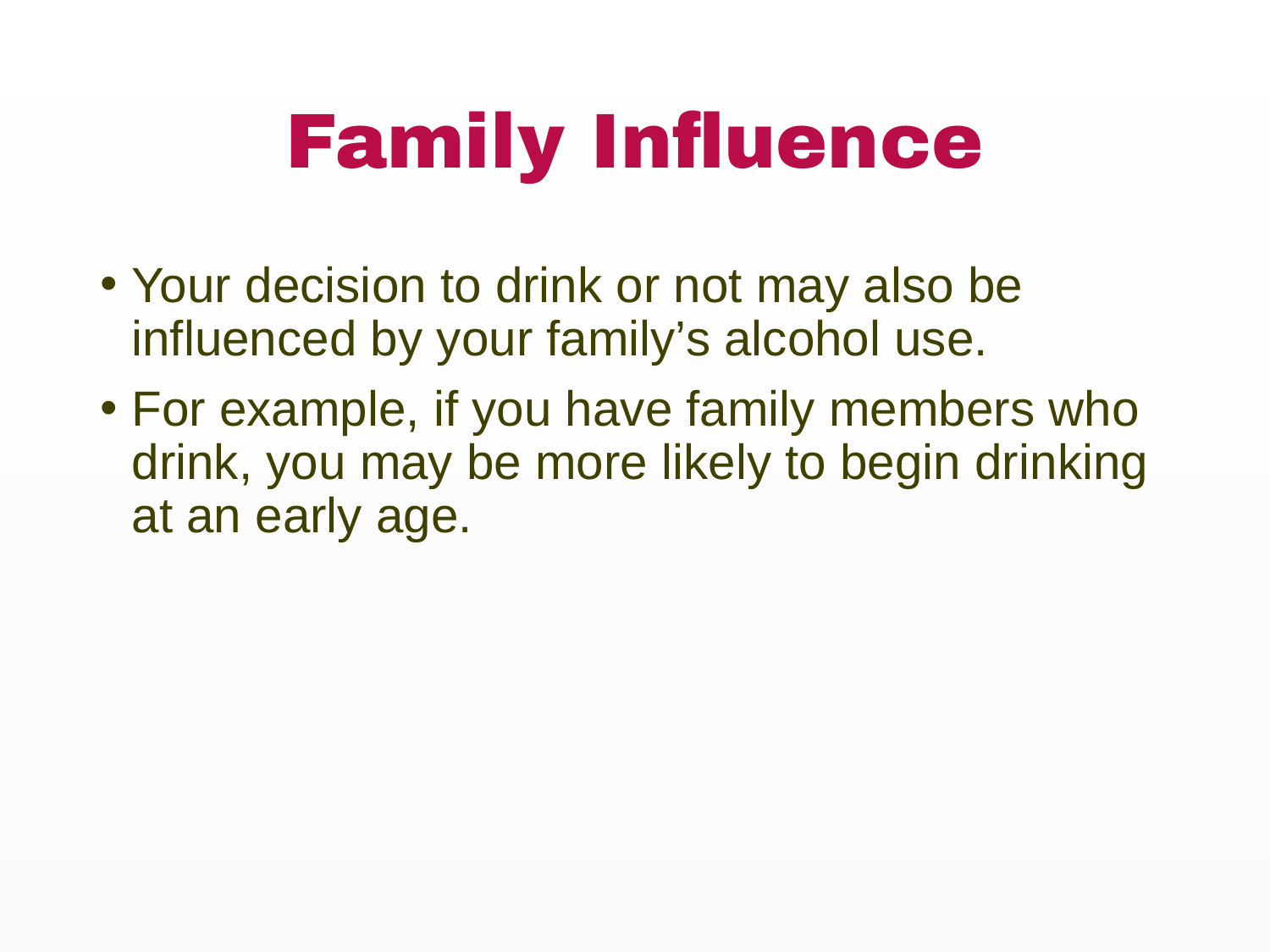

# Family Influence
Your decision to drink or not may also be influenced by your family’s alcohol use.
For example, if you have family members who drink, you may be more likely to begin drinking at an early age.